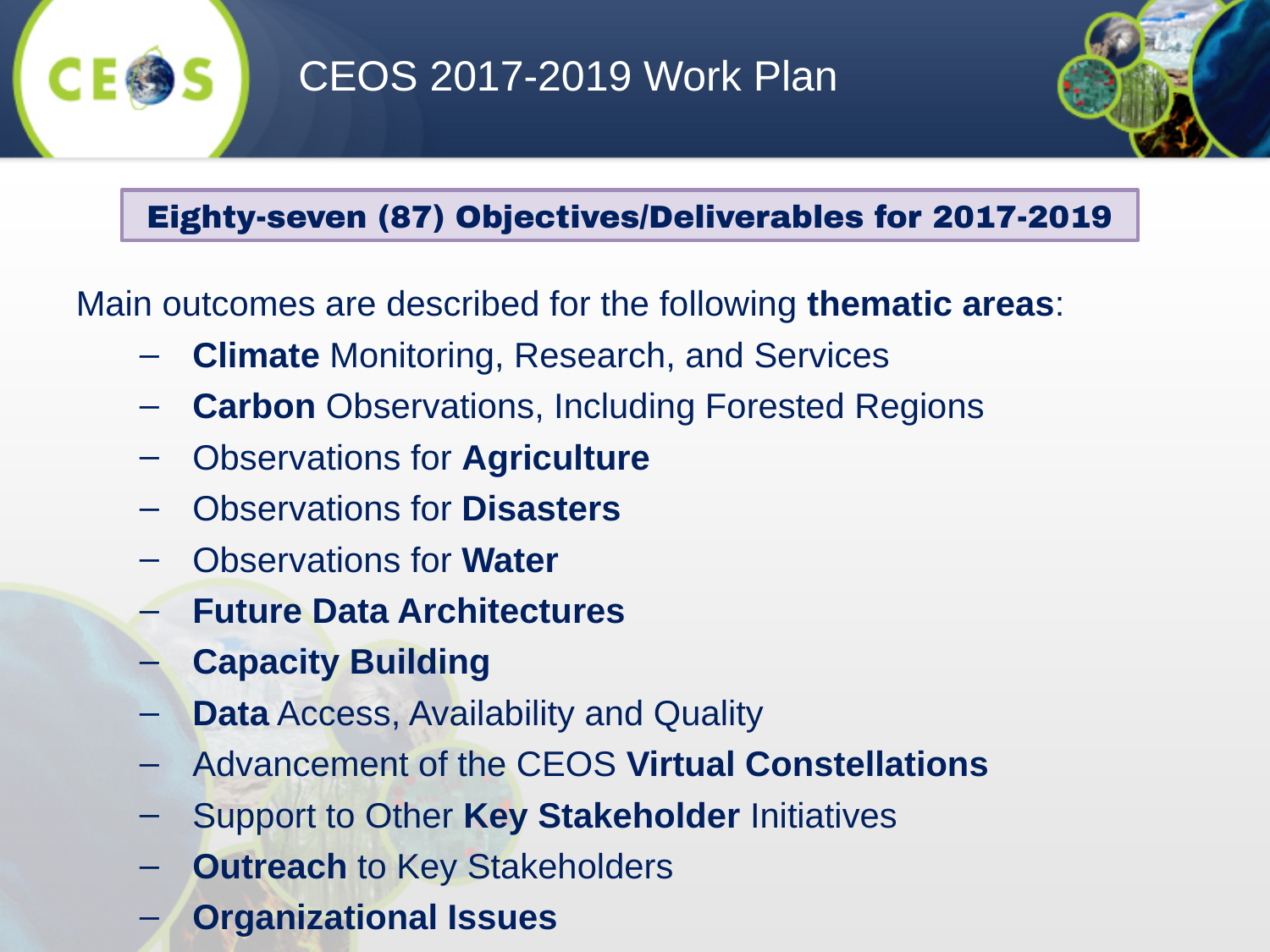

CEOS 2017-2019 Work Plan
Eighty-seven (87) Objectives/Deliverables for 2017-2019
Main outcomes are described for the following thematic areas:
Climate Monitoring, Research, and Services
Carbon Observations, Including Forested Regions
Observations for Agriculture
Observations for Disasters
Observations for Water
Future Data Architectures
Capacity Building
Data Access, Availability and Quality
Advancement of the CEOS Virtual Constellations
Support to Other Key Stakeholder Initiatives
Outreach to Key Stakeholders
Organizational Issues